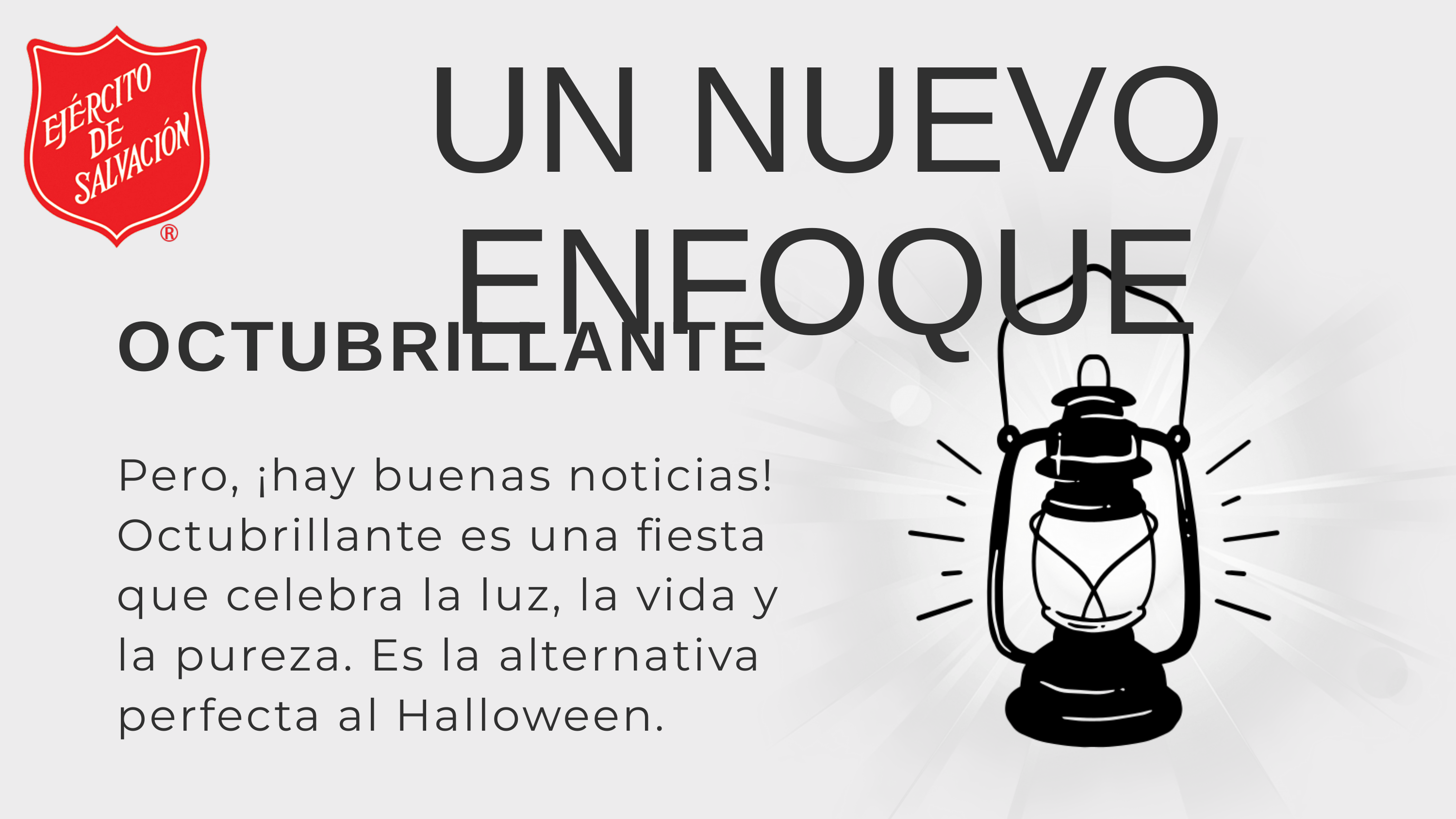

UN NUEVO ENFOQUE

OCTUBRILLANTE
Pero, ¡hay buenas noticias!
Octubrillante es una fiesta que celebra la luz, la vida y la pureza. Es la alternativa perfecta al Halloween.